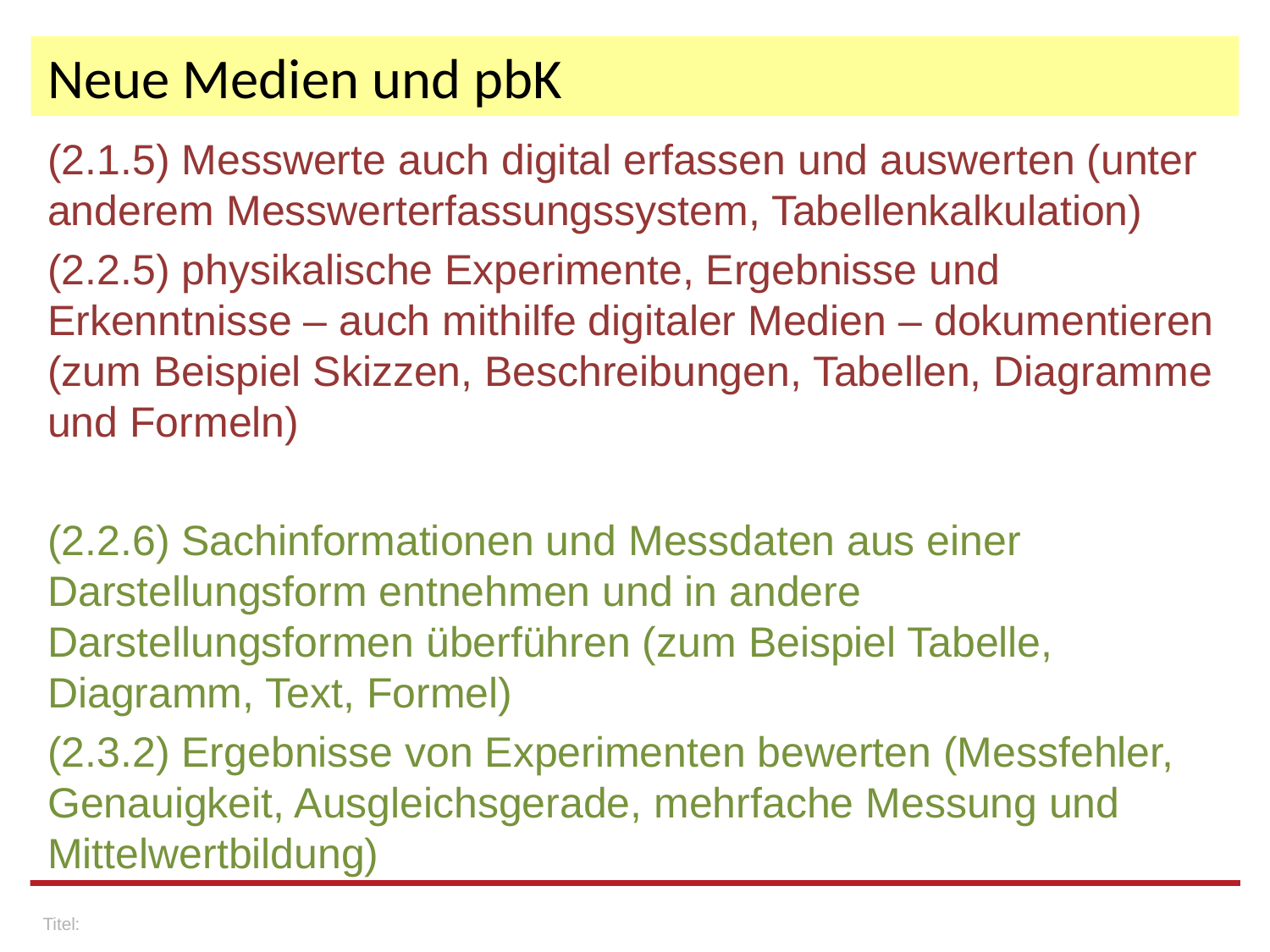

# Neue Medien und pbK
(2.1.5) Messwerte auch digital erfassen und auswerten (unter anderem Messwerterfassungssystem, Tabellenkalkulation)
(2.2.5) physikalische Experimente, Ergebnisse und Erkenntnisse – auch mithilfe digitaler Medien – dokumentieren (zum Beispiel Skizzen, Beschreibungen, Tabellen, Diagramme und Formeln)

(2.2.6) Sachinformationen und Messdaten aus einer Darstellungsform entnehmen und in andere Darstellungsformen überführen (zum Beispiel Tabelle, Diagramm, Text, Formel)
(2.3.2) Ergebnisse von Experimenten bewerten (Messfehler, Genauigkeit, Ausgleichsgerade, mehrfache Messung und Mittelwertbildung)

Titel: